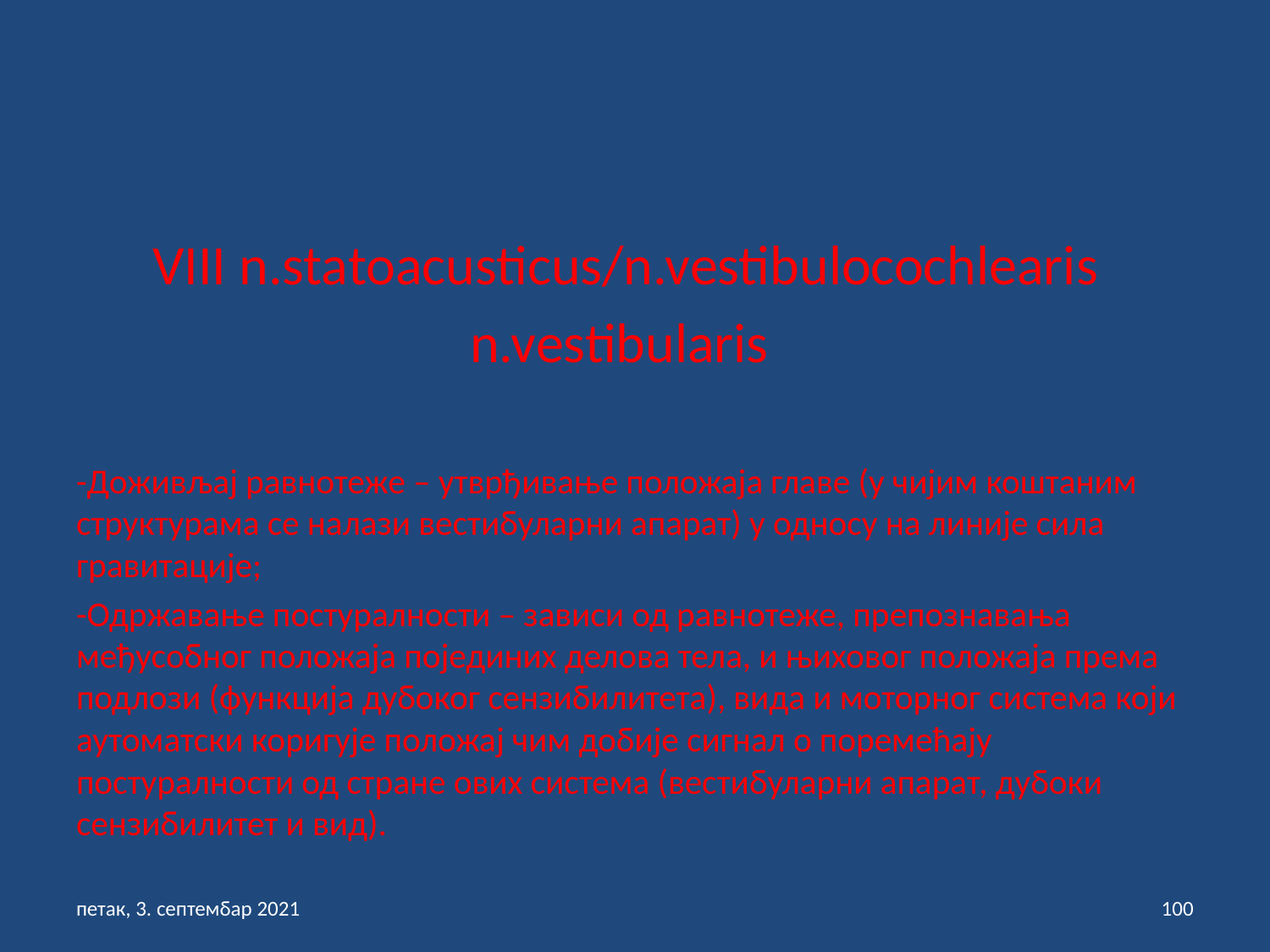

VIII n.statoacusticus/n.vestibulocochlearis
                               n.vestibularis

-Доживљај равнотеже – утврђивање положаја главе (у чијим коштаним структурама се налази вестибуларни апарат) у односу на линије сила гравитације;
-Одржавање постуралности – зависи од равнотеже, препознавања међусобног положаја појединих делова тела, и њиховог положаја према подлози (функција дубоког сензибилитета), вида и моторног система који аутоматски коригује положај чим добије сигнал о поремећају постуралности од стране ових система (вестибуларни апарат, дубоки сензибилитет и вид).

петак, 3. септембар 2021
100